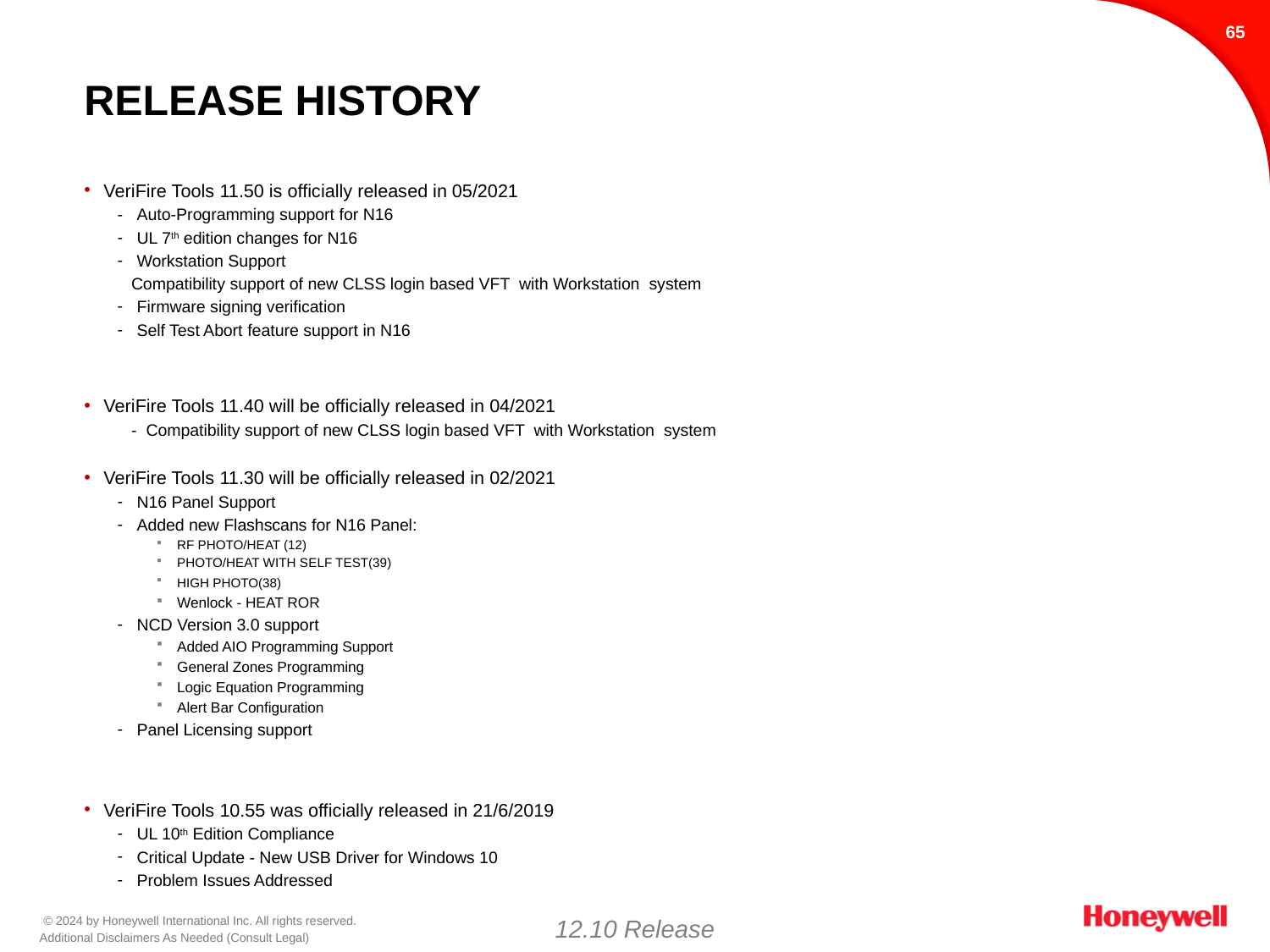

65
# Release History

VeriFire Tools 11.50 is officially released in 05/2021
Auto-Programming support for N16
UL 7th edition changes for N16
Workstation Support
   Compatibility support of new CLSS login based VFT  with Workstation  system
Firmware signing verification
Self Test Abort feature support in N16

VeriFire Tools 11.40 will be officially released in 04/2021
   -  Compatibility support of new CLSS login based VFT  with Workstation  system

VeriFire Tools 11.30 will be officially released in 02/2021
N16 Panel Support
Added new Flashscans for N16 Panel:
RF PHOTO/HEAT (12)
PHOTO/HEAT WITH SELF TEST(39)
HIGH PHOTO(38)
Wenlock - HEAT ROR
NCD Version 3.0 support
Added AIO Programming Support
General Zones Programming
Logic Equation Programming
Alert Bar Configuration
Panel Licensing support

VeriFire Tools 10.55 was officially released in 21/6/2019
UL 10th Edition Compliance
Critical Update - New USB Driver for Windows 10
Problem Issues Addressed

12.10 Release